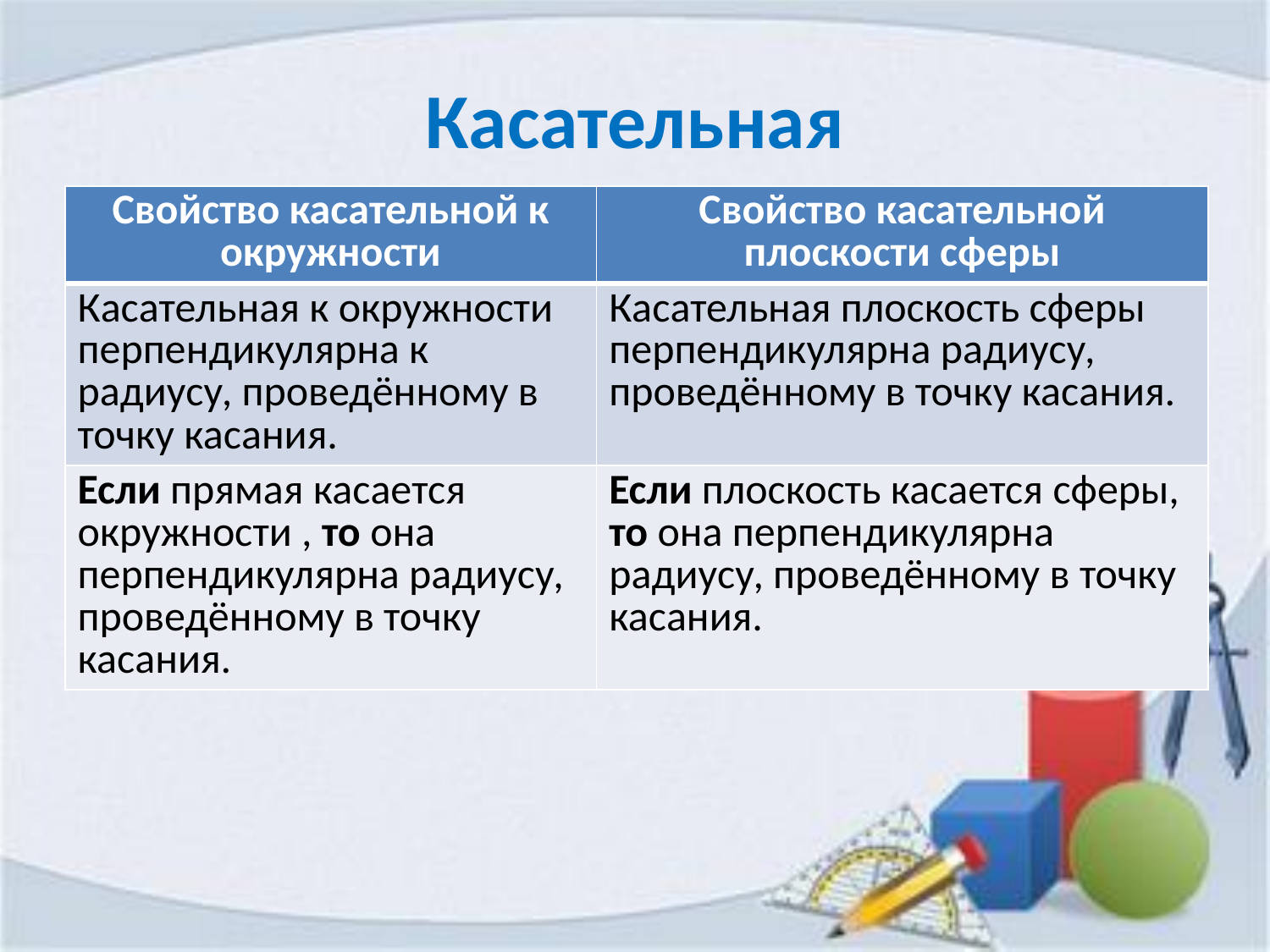

# Касательная
| Свойство касательной к окружности | Свойство касательной плоскости сферы |
| --- | --- |
| Касательная к окружности перпендикулярна к радиусу, проведённому в точку касания. | Касательная плоскость сферы перпендикулярна радиусу, проведённому в точку касания. |
| Если прямая касается окружности , то она перпендикулярна радиусу, проведённому в точку касания. | Если плоскость касается сферы, то она перпендикулярна радиусу, проведённому в точку касания. |